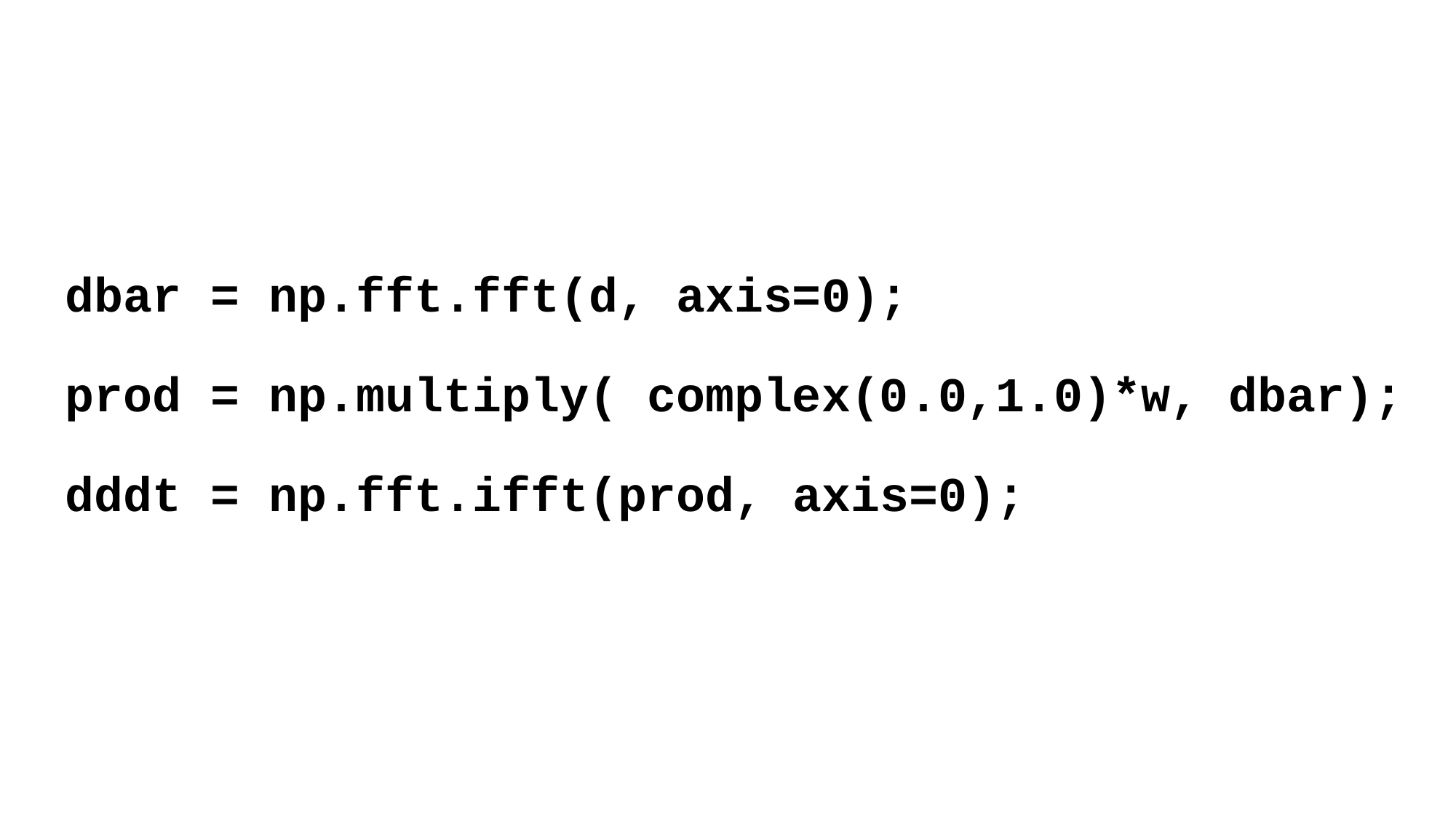

dbar = np.fft.fft(d, axis=0);
prod = np.multiply( complex(0.0,1.0)*w, dbar);
dddt = np.fft.ifft(prod, axis=0);